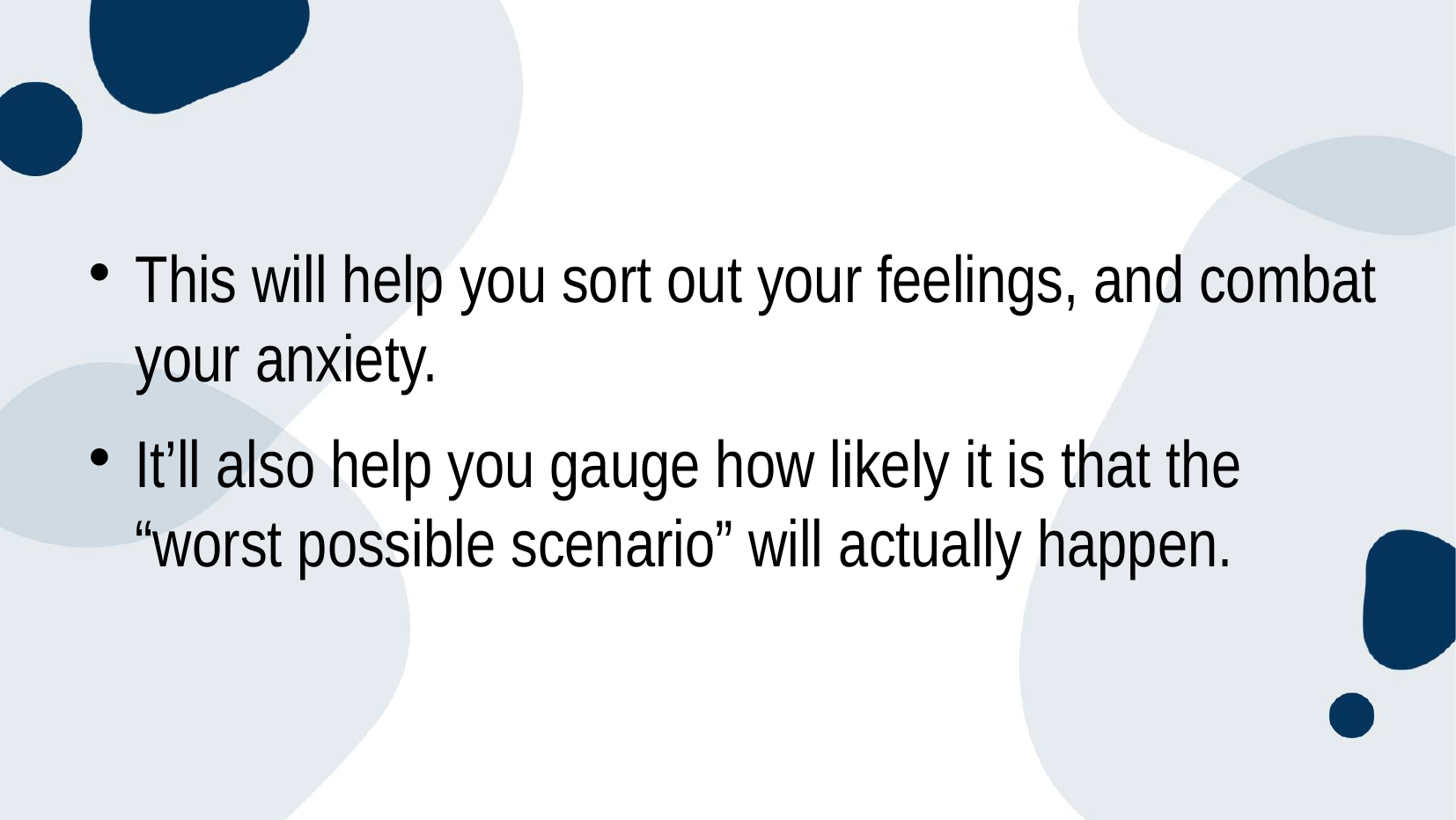

#
This will help you sort out your feelings, and combat your anxiety.
It’ll also help you gauge how likely it is that the “worst possible scenario” will actually happen.